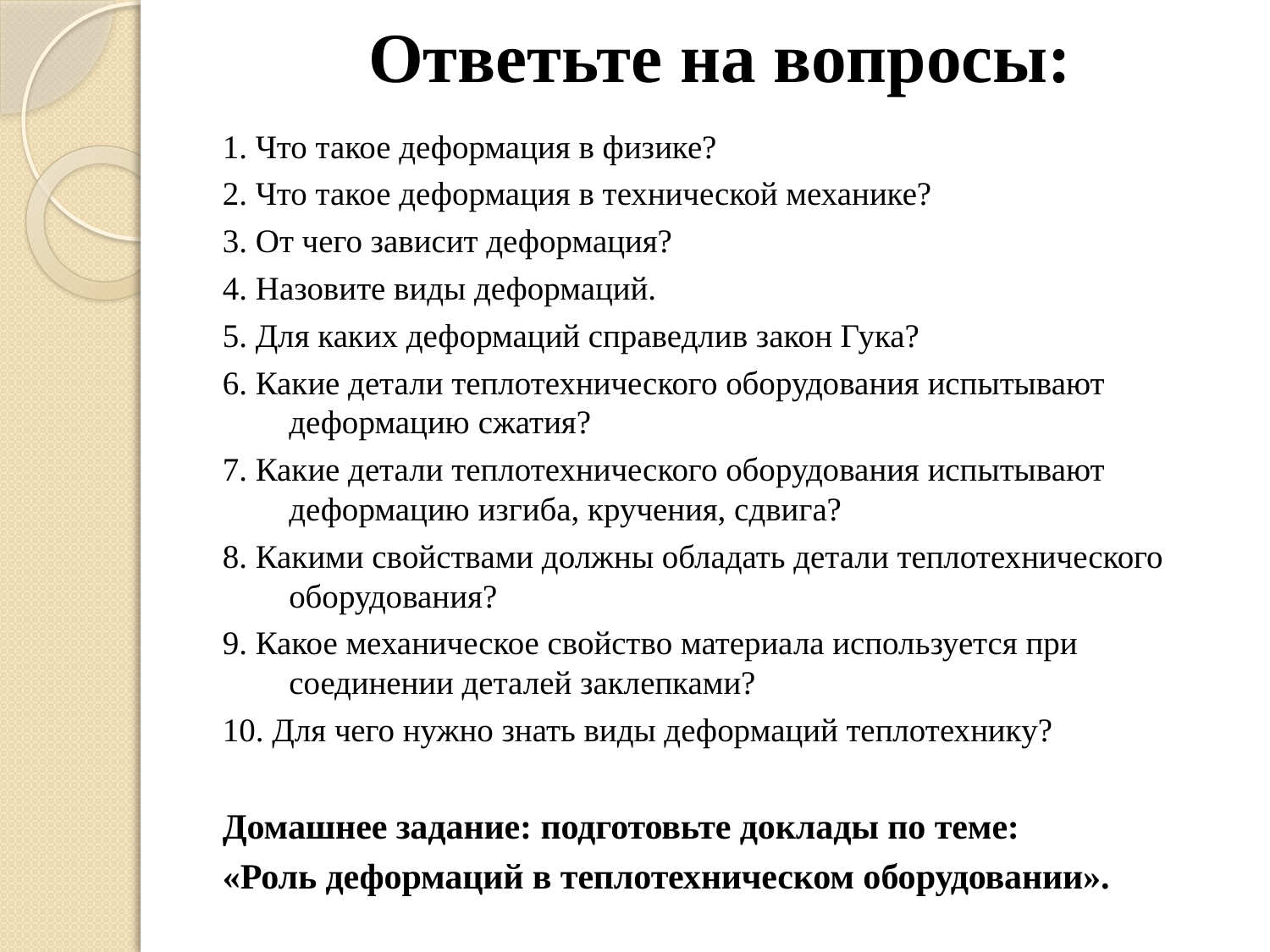

# Ответьте на вопросы:
1. Что такое деформация в физике?
2. Что такое деформация в технической механике?
3. От чего зависит деформация?
4. Назовите виды деформаций.
5. Для каких деформаций справедлив закон Гука?
6. Какие детали теплотехнического оборудования испытывают деформацию сжатия?
7. Какие детали теплотехнического оборудования испытывают деформацию изгиба, кручения, сдвига?
8. Какими свойствами должны обладать детали теплотехнического оборудования?
9. Какое механическое свойство материала используется при соединении деталей заклепками?
10. Для чего нужно знать виды деформаций теплотехнику?

Домашнее задание: подготовьте доклады по теме:
«Роль деформаций в теплотехническом оборудовании».